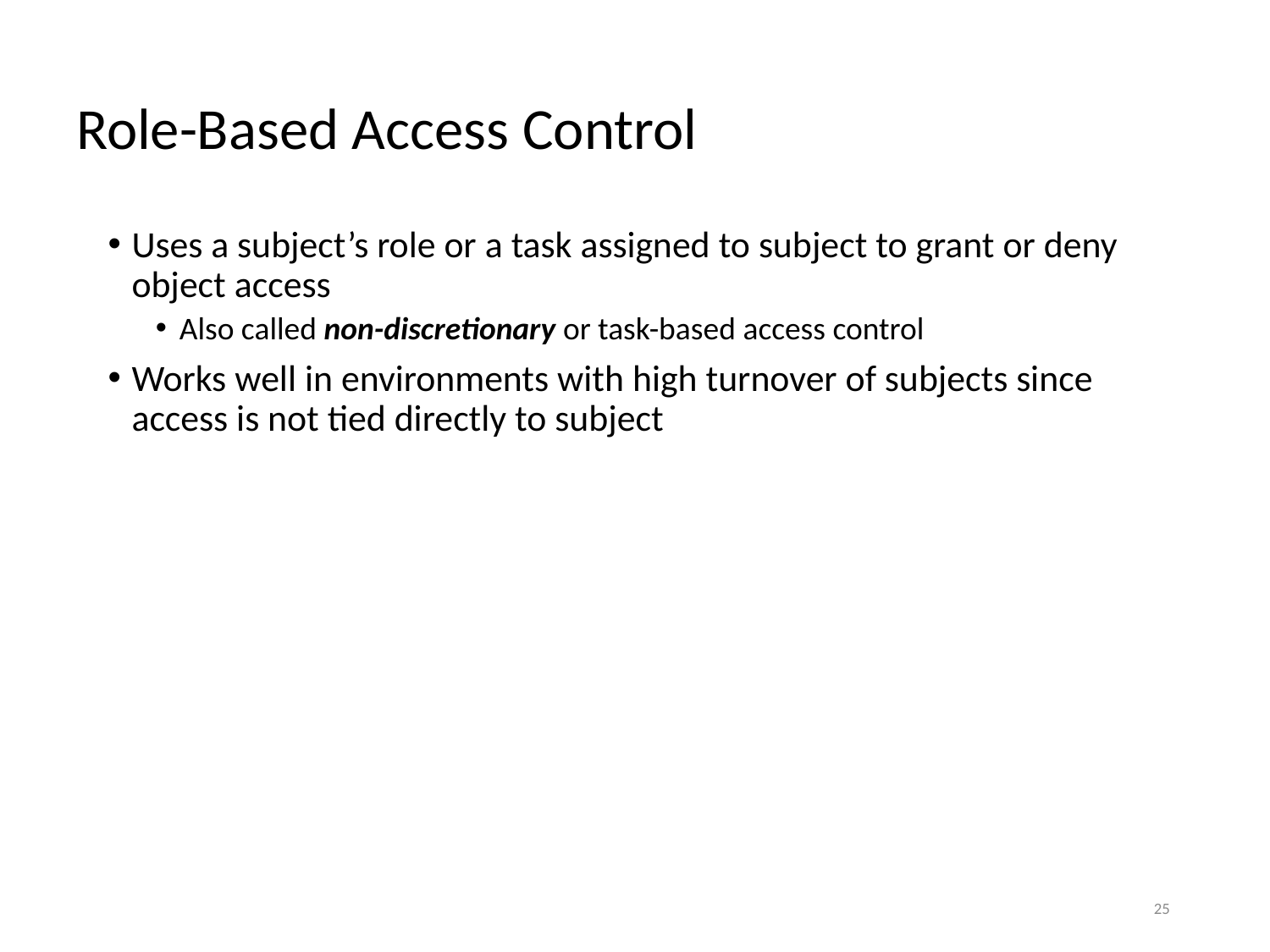

# Role-Based Access Control
Uses a subject’s role or a task assigned to subject to grant or deny object access
Also called non-discretionary or task-based access control
Works well in environments with high turnover of subjects since access is not tied directly to subject
25